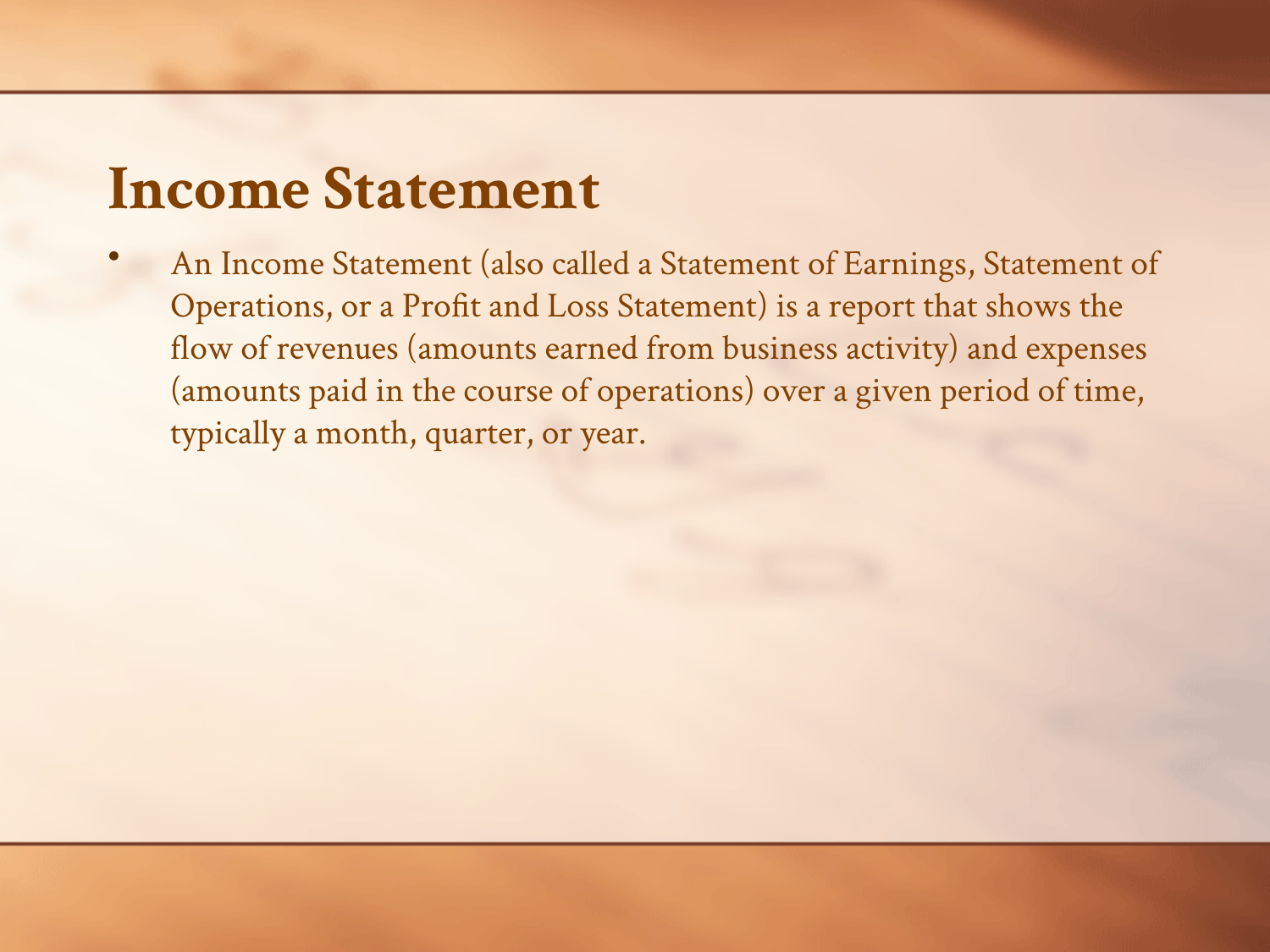

# Income Statement
An Income Statement (also called a Statement of Earnings, Statement of Operations, or a Profit and Loss Statement) is a report that shows the flow of revenues (amounts earned from business activity) and expenses (amounts paid in the course of operations) over a given period of time, typically a month, quarter, or year.